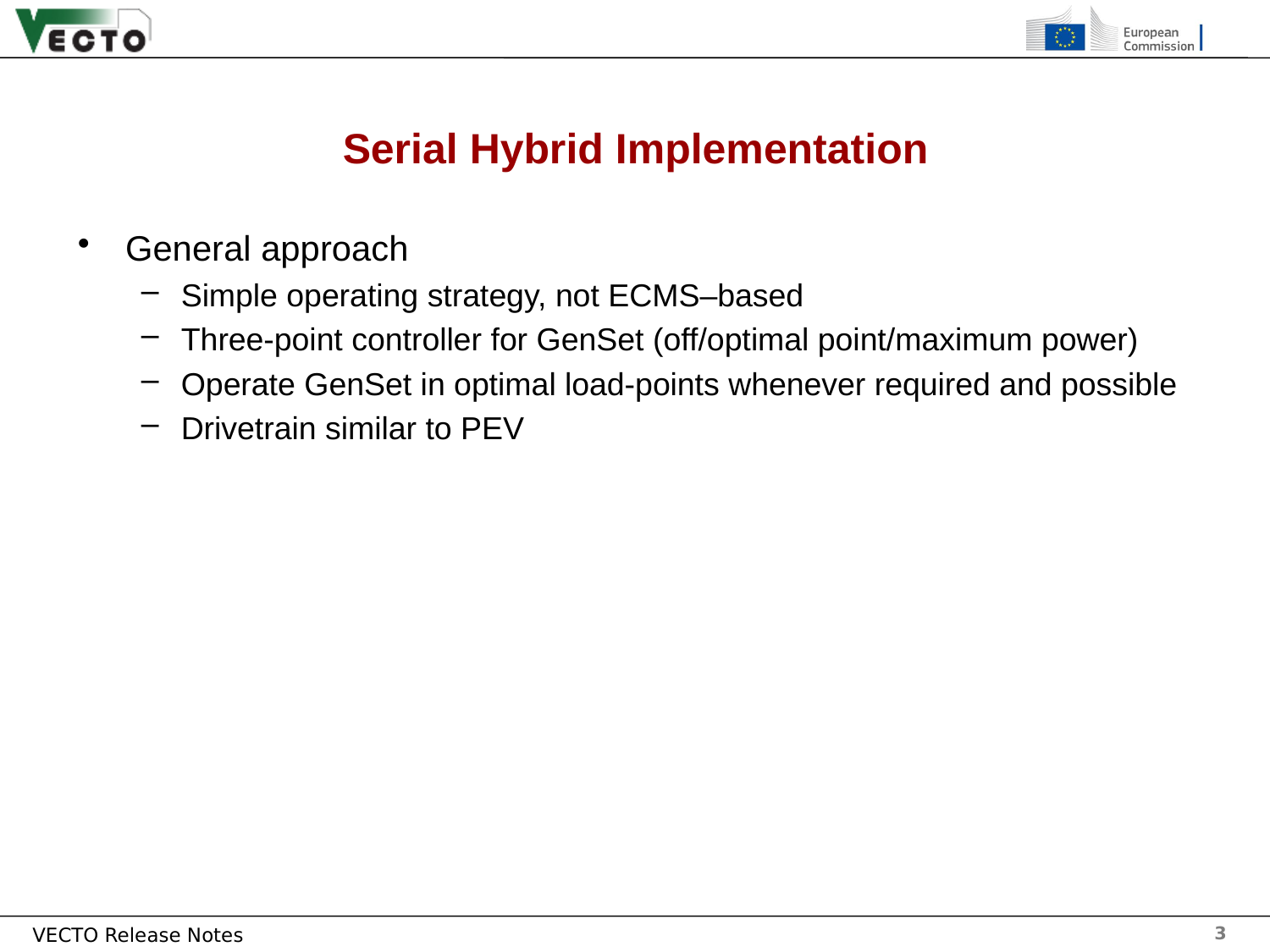

# Serial Hybrid Implementation
General approach
Simple operating strategy, not ECMS–based
Three-point controller for GenSet (off/optimal point/maximum power)
Operate GenSet in optimal load-points whenever required and possible
Drivetrain similar to PEV